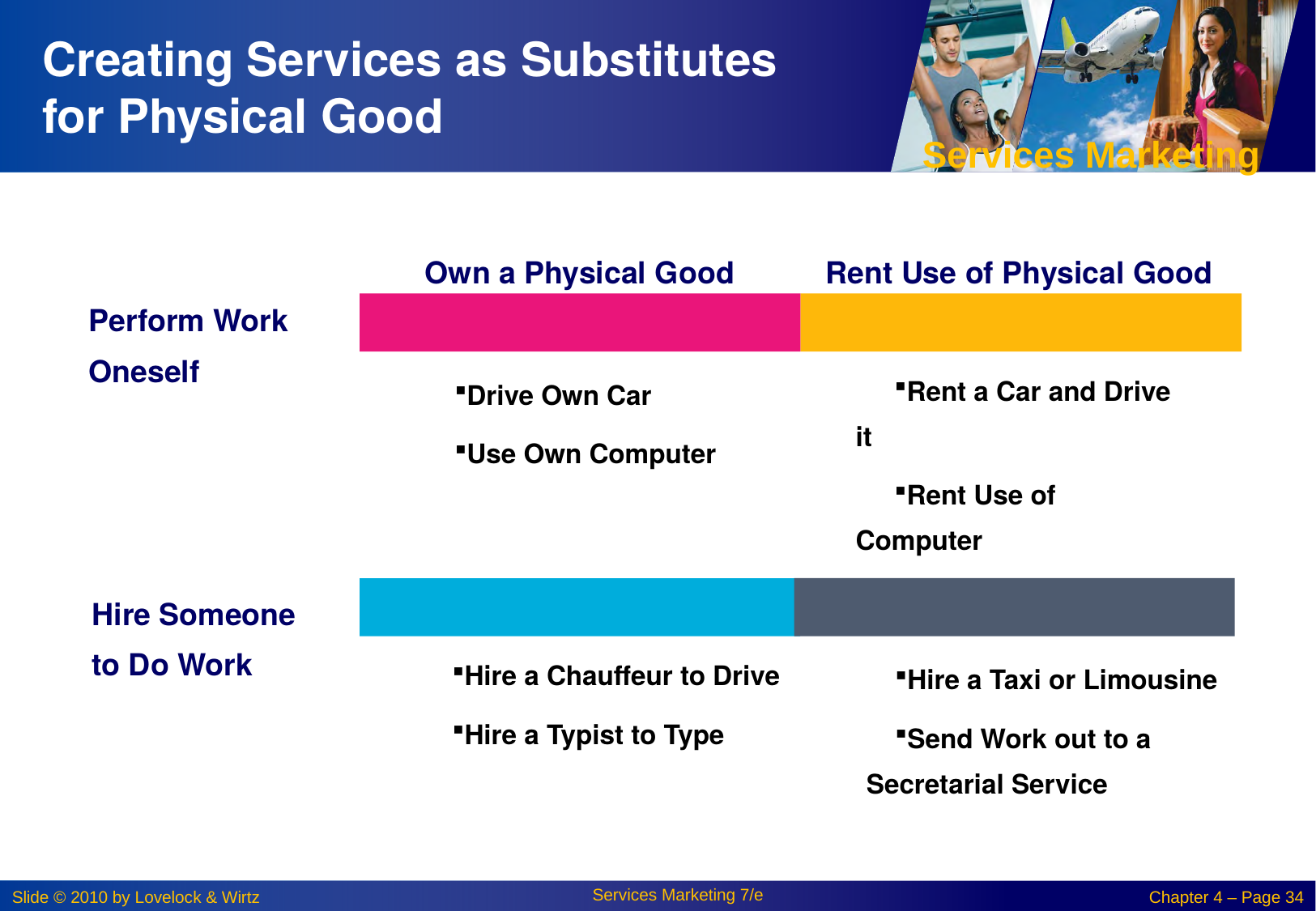

# Creating Services as Substitutes for Physical Good
Own a Physical Good
Rent Use of Physical Good
Perform Work Oneself

Rent a Car and Drive it
Rent Use of Computer

Drive Own Car
Use Own Computer
Hire Someone  to Do Work

Hire a Chauffeur to Drive
Hire a Typist to Type
Hire a Taxi or Limousine
Send Work out to a
Secretarial Service